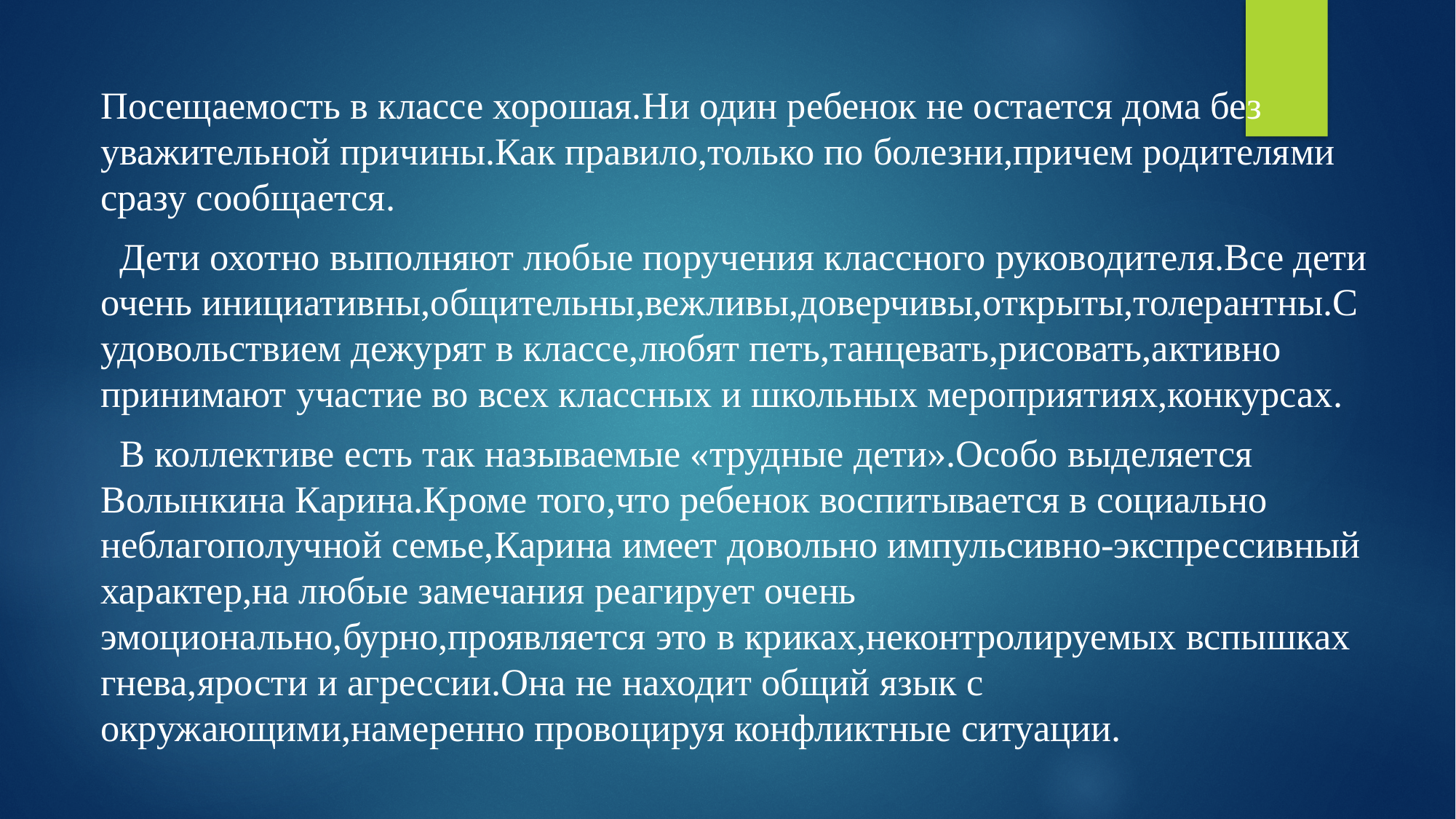

Посещаемость в классе хорошая.Ни один ребенок не остается дома без уважительной причины.Как правило,только по болезни,причем родителями сразу сообщается.
  Дети охотно выполняют любые поручения классного руководителя.Все дети очень инициативны,общительны,вежливы,доверчивы,открыты,толерантны.С удовольствием дежурят в классе,любят петь,танцевать,рисовать,активно принимают участие во всех классных и школьных мероприятиях,конкурсах.
  В коллективе есть так называемые «трудные дети».Особо выделяется Волынкина Карина.Кроме того,что ребенок воспитывается в социально неблагополучной семье,Карина имеет довольно импульсивно-экспрессивный характер,на любые замечания реагирует очень эмоционально,бурно,проявляется это в криках,неконтролируемых вспышках гнева,ярости и агрессии.Она не находит общий язык с окружающими,намеренно провоцируя конфликтные ситуации.